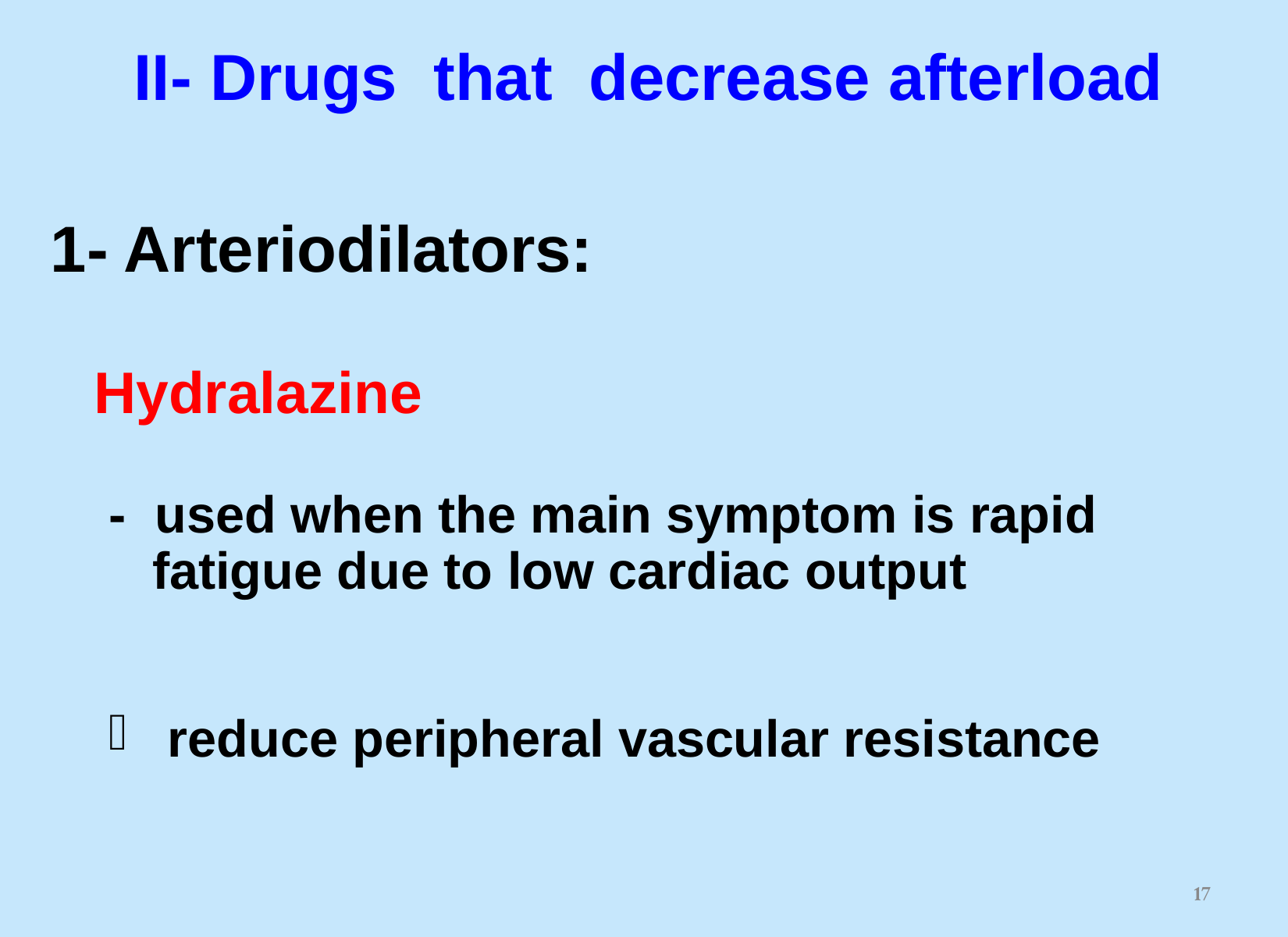

II- Drugs  that  decrease afterload

1- Arteriodilators:

   Hydralazine

-  used when the main symptom is rapid
   fatigue due to low cardiac output

reduce peripheral vascular resistance

17